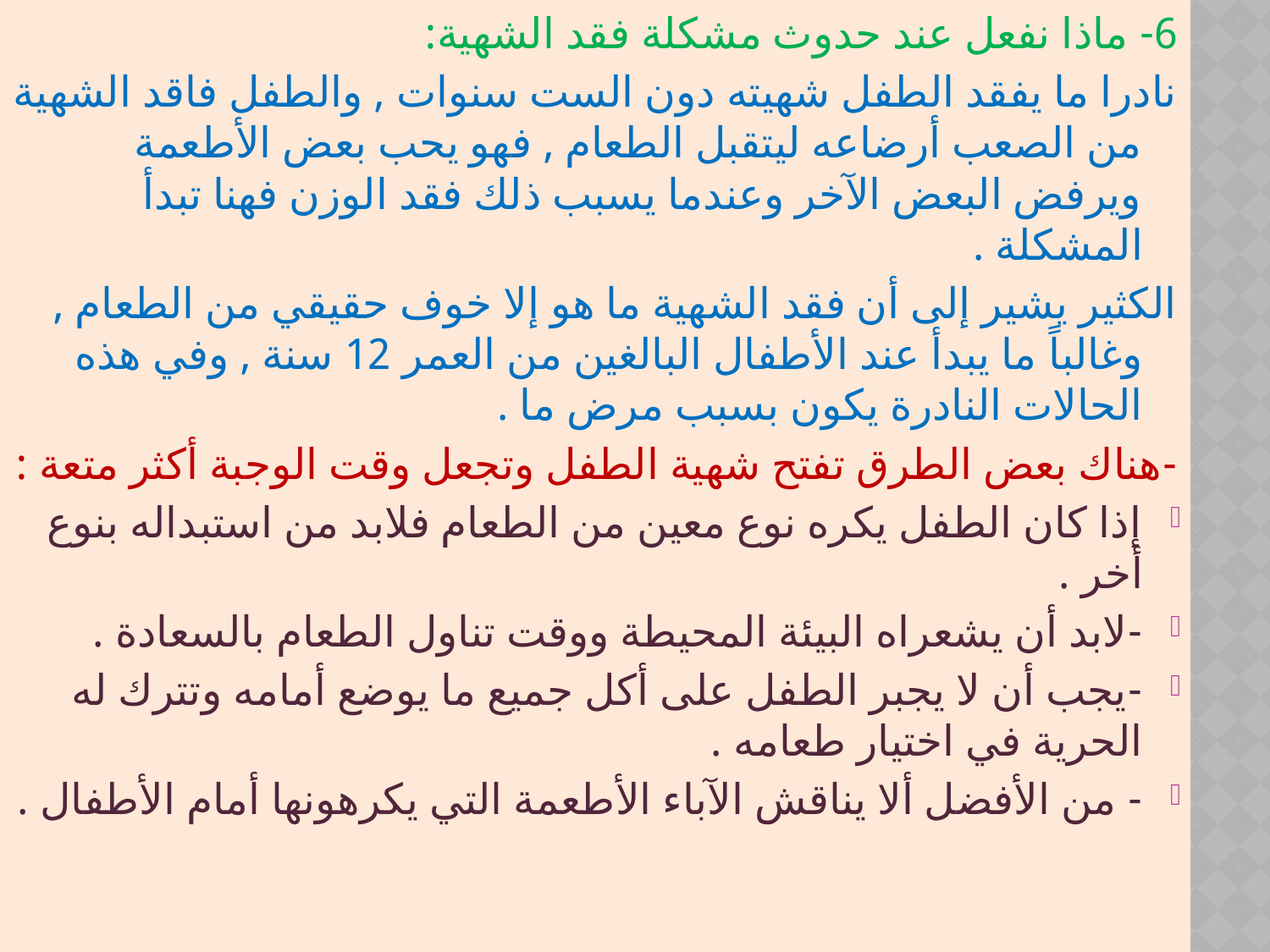

6- ماذا نفعل عند حدوث مشكلة فقد الشهية:
نادرا ما يفقد الطفل شهيته دون الست سنوات , والطفل فاقد الشهية من الصعب أرضاعه ليتقبل الطعام , فهو يحب بعض الأطعمة ويرفض البعض الآخر وعندما يسبب ذلك فقد الوزن فهنا تبدأ المشكلة .
الكثير يشير إلى أن فقد الشهية ما هو إلا خوف حقيقي من الطعام , وغالباً ما يبدأ عند الأطفال البالغين من العمر 12 سنة , وفي هذه الحالات النادرة يكون بسبب مرض ما .
-هناك بعض الطرق تفتح شهية الطفل وتجعل وقت الوجبة أكثر متعة :
إذا كان الطفل يكره نوع معين من الطعام فلابد من استبداله بنوع أخر .
-لابد أن يشعراه البيئة المحيطة ووقت تناول الطعام بالسعادة .
-يجب أن لا يجبر الطفل على أكل جميع ما يوضع أمامه وتترك له الحرية في اختيار طعامه .
- من الأفضل ألا يناقش الآباء الأطعمة التي يكرهونها أمام الأطفال .